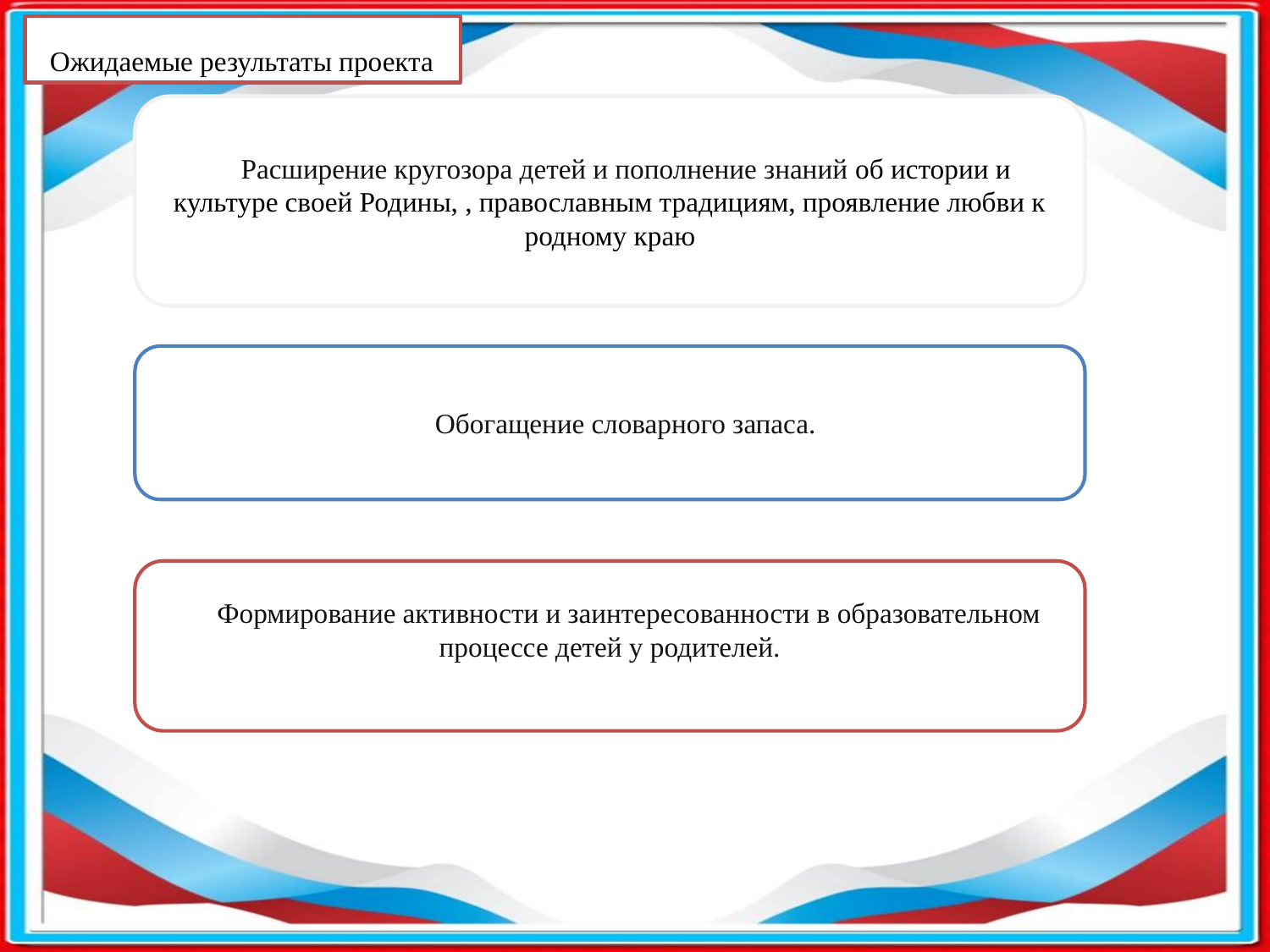

Ожидаемые результаты проекта
Расширение кругозора детей и пополнение знаний об истории и культуре своей Родины, , православным традициям, проявление любви к родному краю
Обогащение словарного запаса.
 Формирование активности и заинтересованности в образовательном процессе детей у родителей.